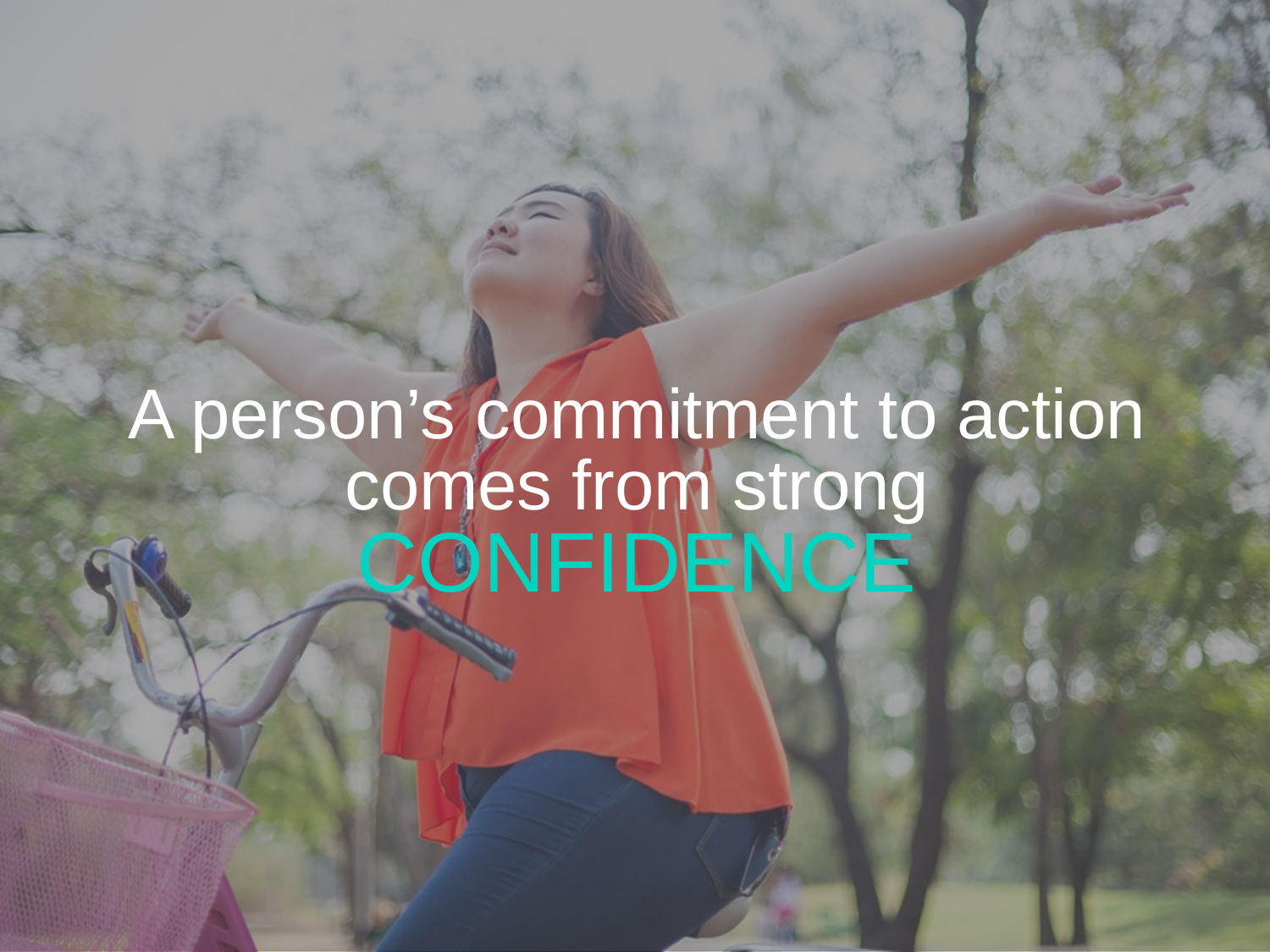

A person’s commitment to action comes from strong CONFIDENCE